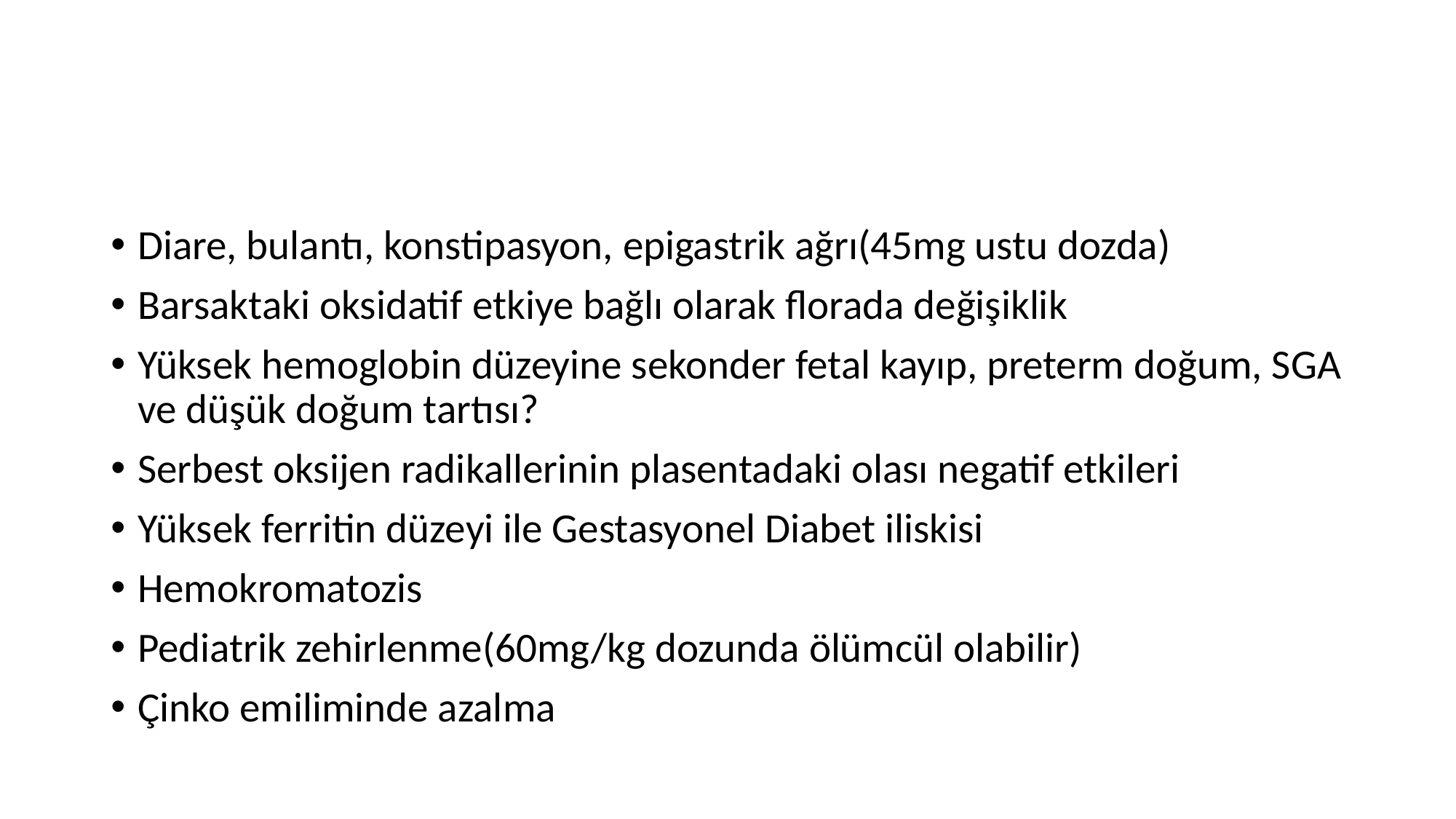

#
Diare, bulantı, konstipasyon, epigastrik ağrı(45mg ustu dozda)
Barsaktaki oksidatif etkiye bağlı olarak florada değişiklik
Yüksek hemoglobin düzeyine sekonder fetal kayıp, preterm doğum, SGA ve düşük doğum tartısı?
Serbest oksijen radikallerinin plasentadaki olası negatif etkileri
Yüksek ferritin düzeyi ile Gestasyonel Diabet iliskisi
Hemokromatozis
Pediatrik zehirlenme(60mg/kg dozunda ölümcül olabilir)
Çinko emiliminde azalma